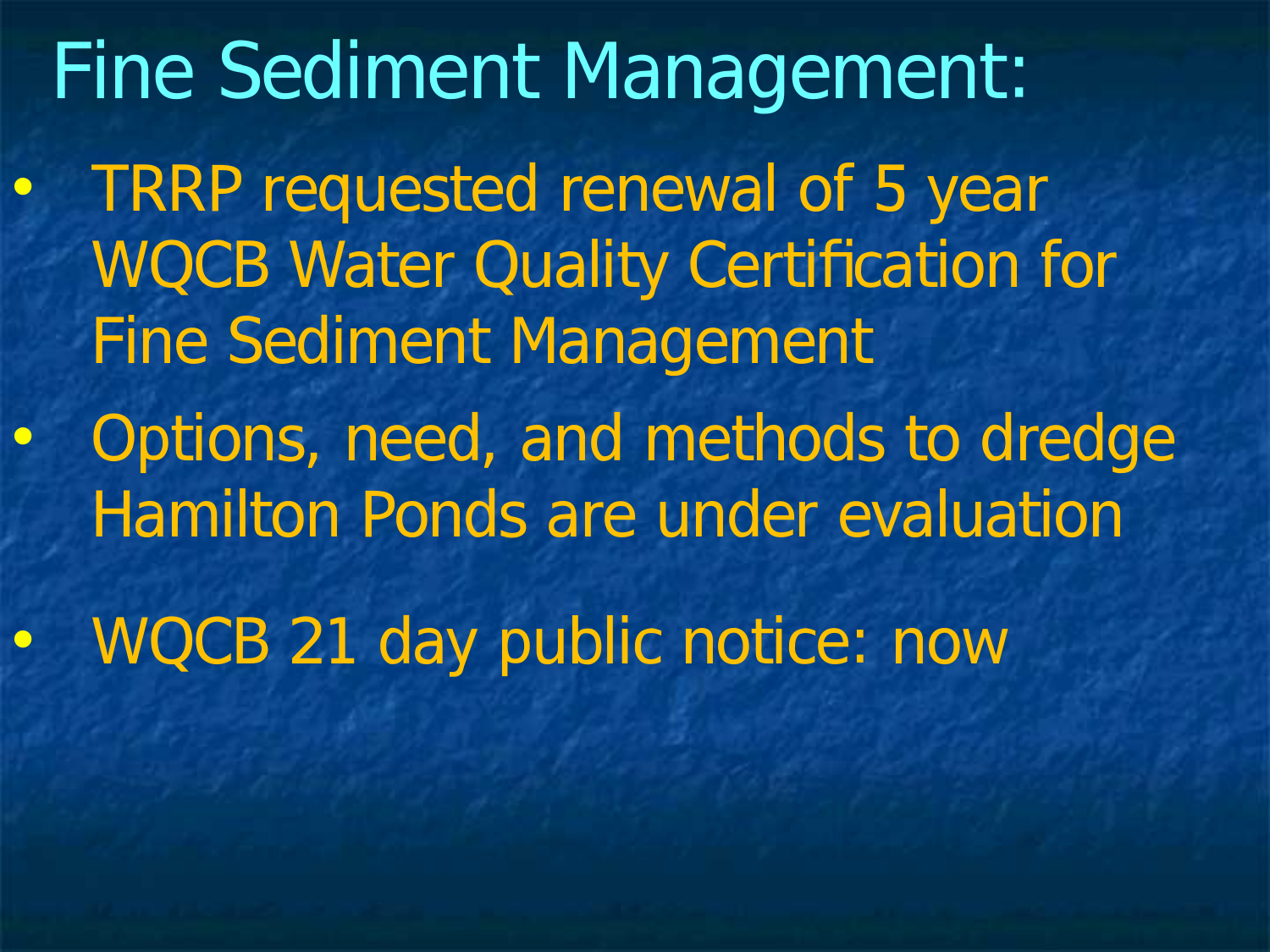

# Fine Sediment Management:
TRRP requested renewal of 5 year WQCB Water Quality Certification for Fine Sediment Management
Options, need, and methods to dredge Hamilton Ponds are under evaluation

WQCB 21 day public notice: now